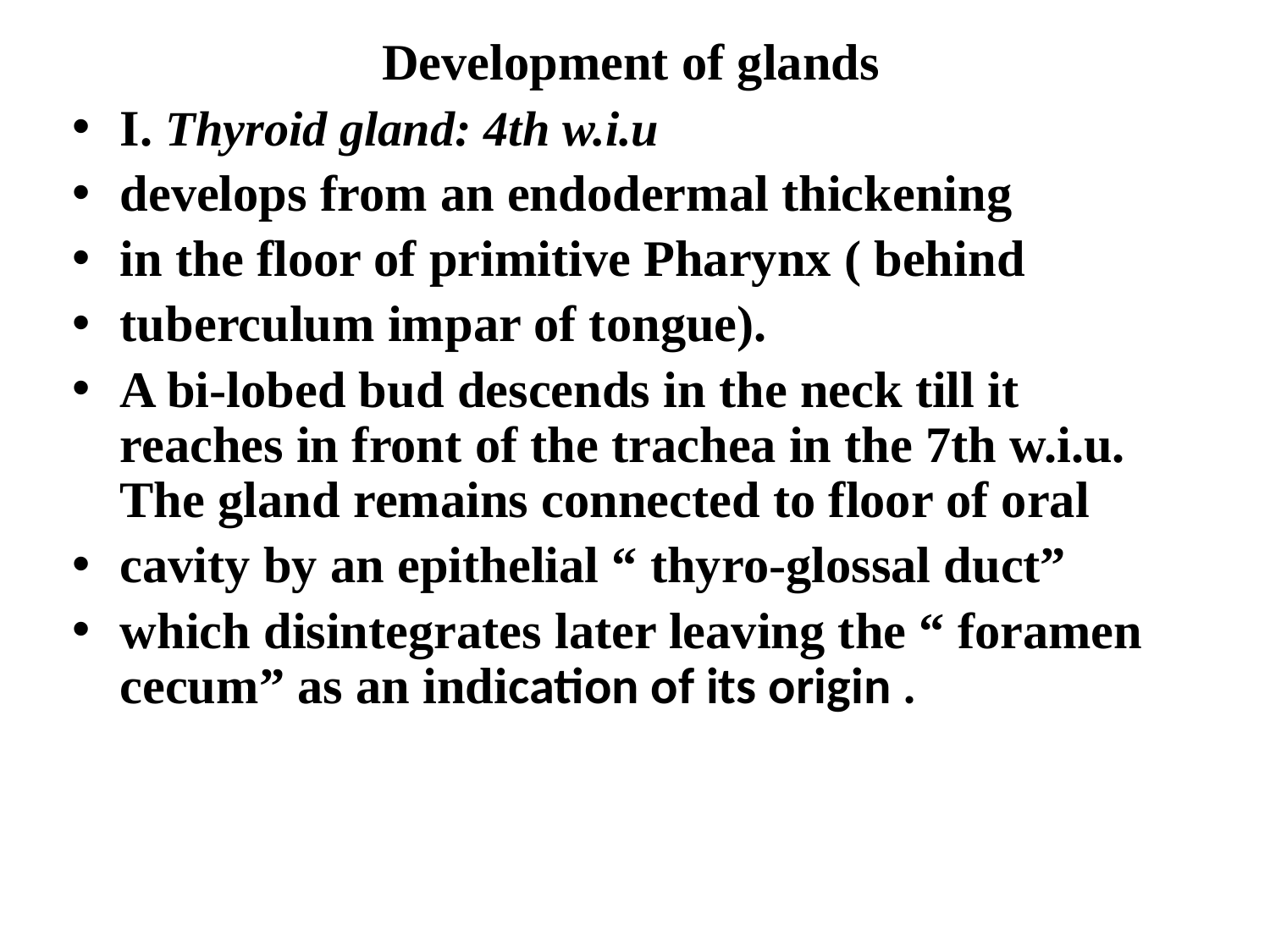

Development of glands
I. Thyroid gland: 4th w.i.u
develops from an endodermal thickening
in the floor of primitive Pharynx ( behind
tuberculum impar of tongue).
A bi-lobed bud descends in the neck till it reaches in front of the trachea in the 7th w.i.u. The gland remains connected to floor of oral
cavity by an epithelial “ thyro-glossal duct”
which disintegrates later leaving the “ foramen cecum” as an indication of its origin .